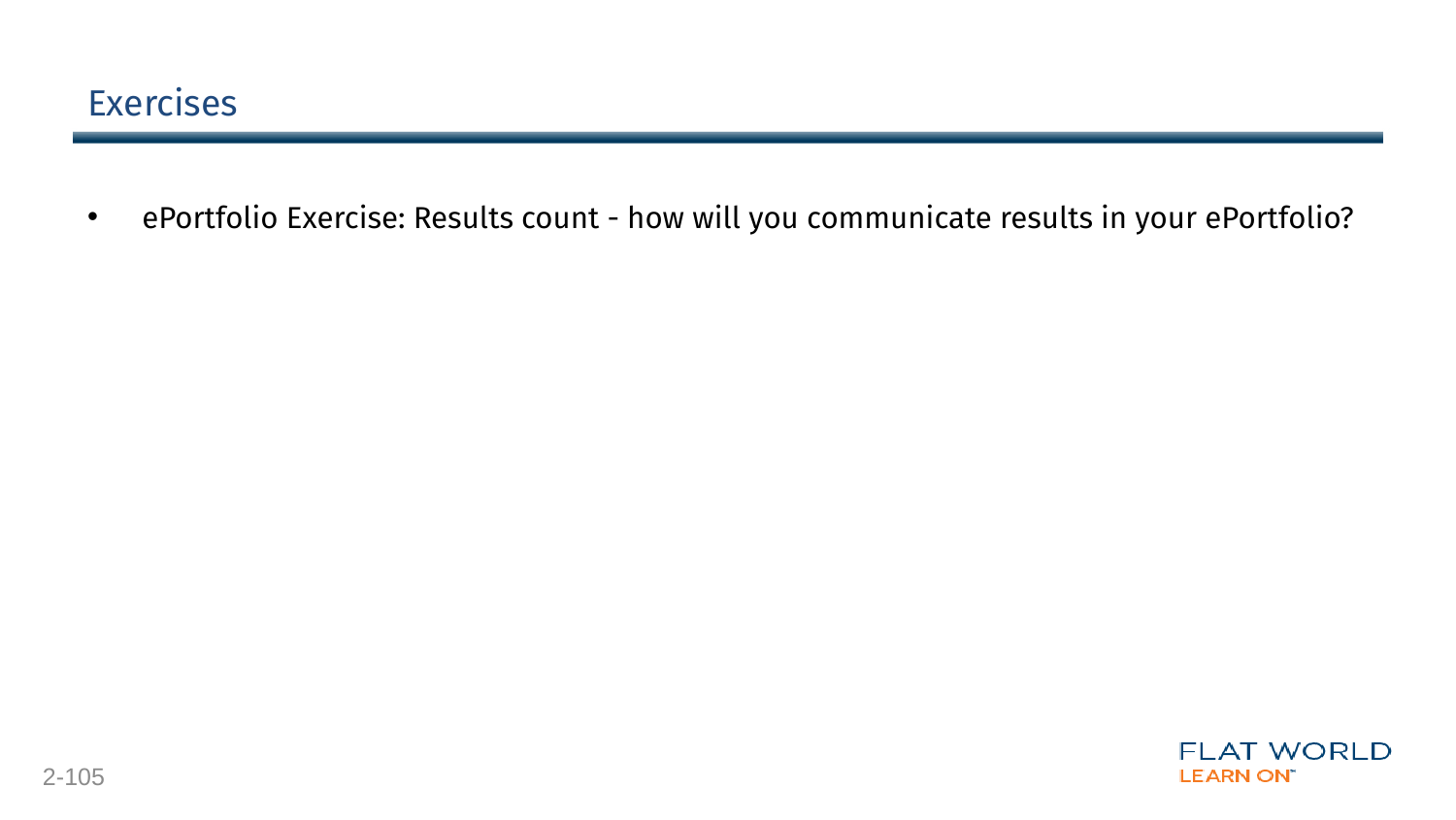

# Exercises
ePortfolio Exercise: Results count - how will you communicate results in your ePortfolio?
2-105